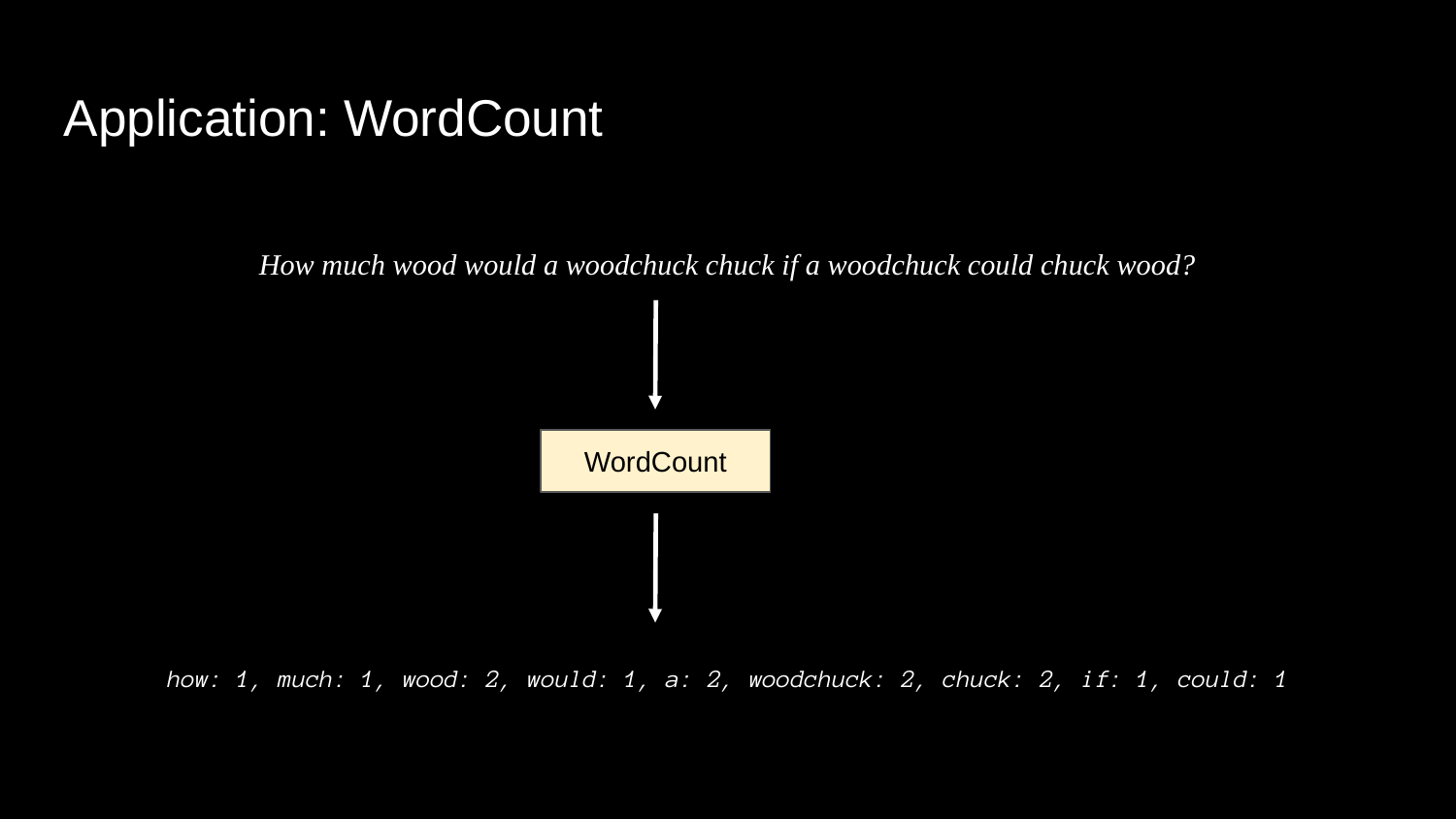

Application: WordCount
How much wood would a woodchuck chuck if a woodchuck could chuck wood?

WordCount

how: 1, much: 1, wood: 2, would: 1, a: 2, woodchuck: 2, chuck: 2, if: 1, could: 1